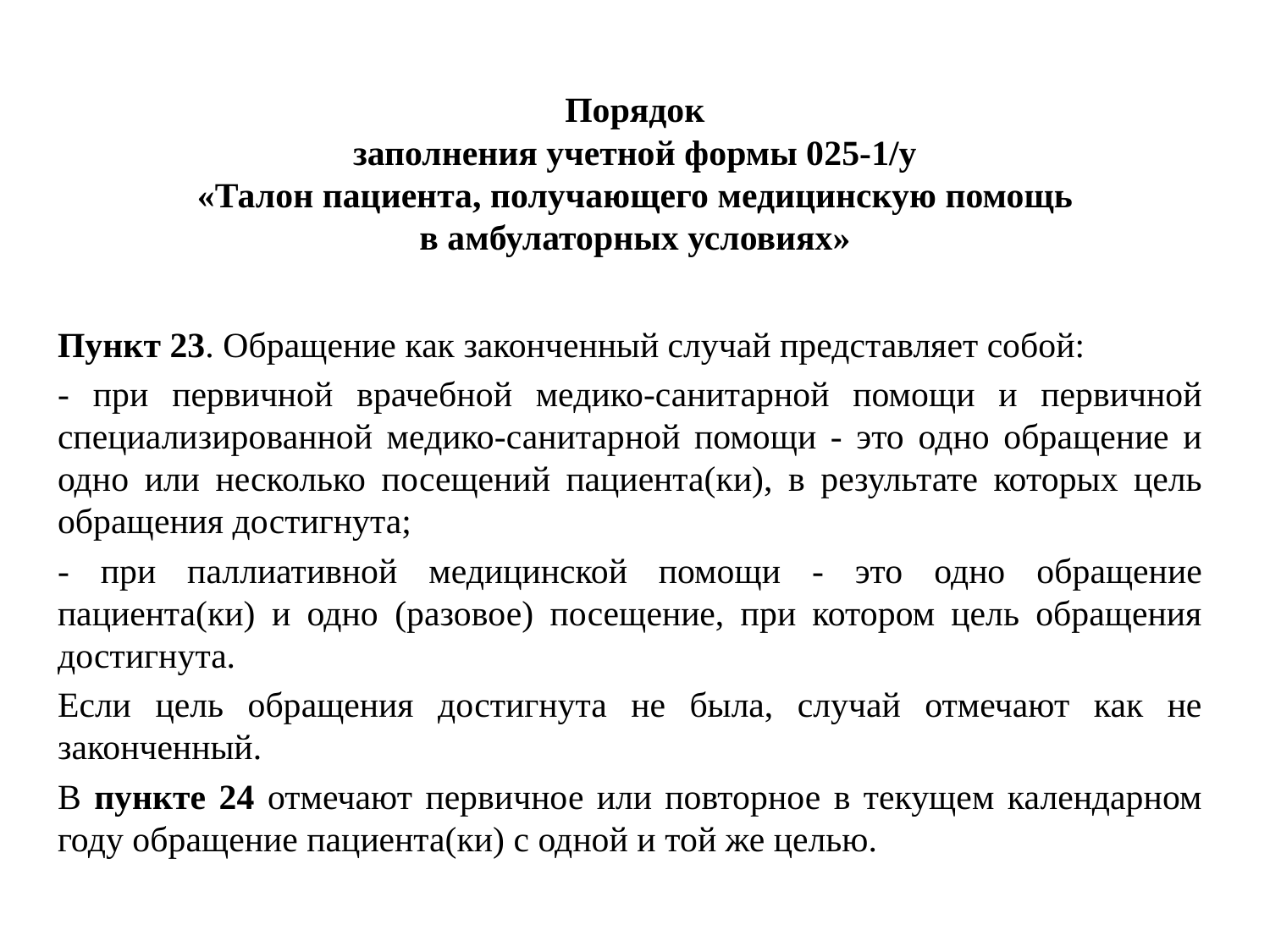

# Порядок заполнения учетной формы 025-1/у «Талон пациента, получающего медицинскую помощь в амбулаторных условиях»

Пункт 23. Обращение как законченный случай представляет собой:
- при первичной врачебной медико-санитарной помощи и первичной специализированной медико-санитарной помощи - это одно обращение и одно или несколько посещений пациента(ки), в результате которых цель обращения достигнута;
- при паллиативной медицинской помощи - это одно обращение пациента(ки) и одно (разовое) посещение, при котором цель обращения достигнута.
Если цель обращения достигнута не была, случай отмечают как не законченный.
В пункте 24 отмечают первичное или повторное в текущем календарном году обращение пациента(ки) с одной и той же целью.